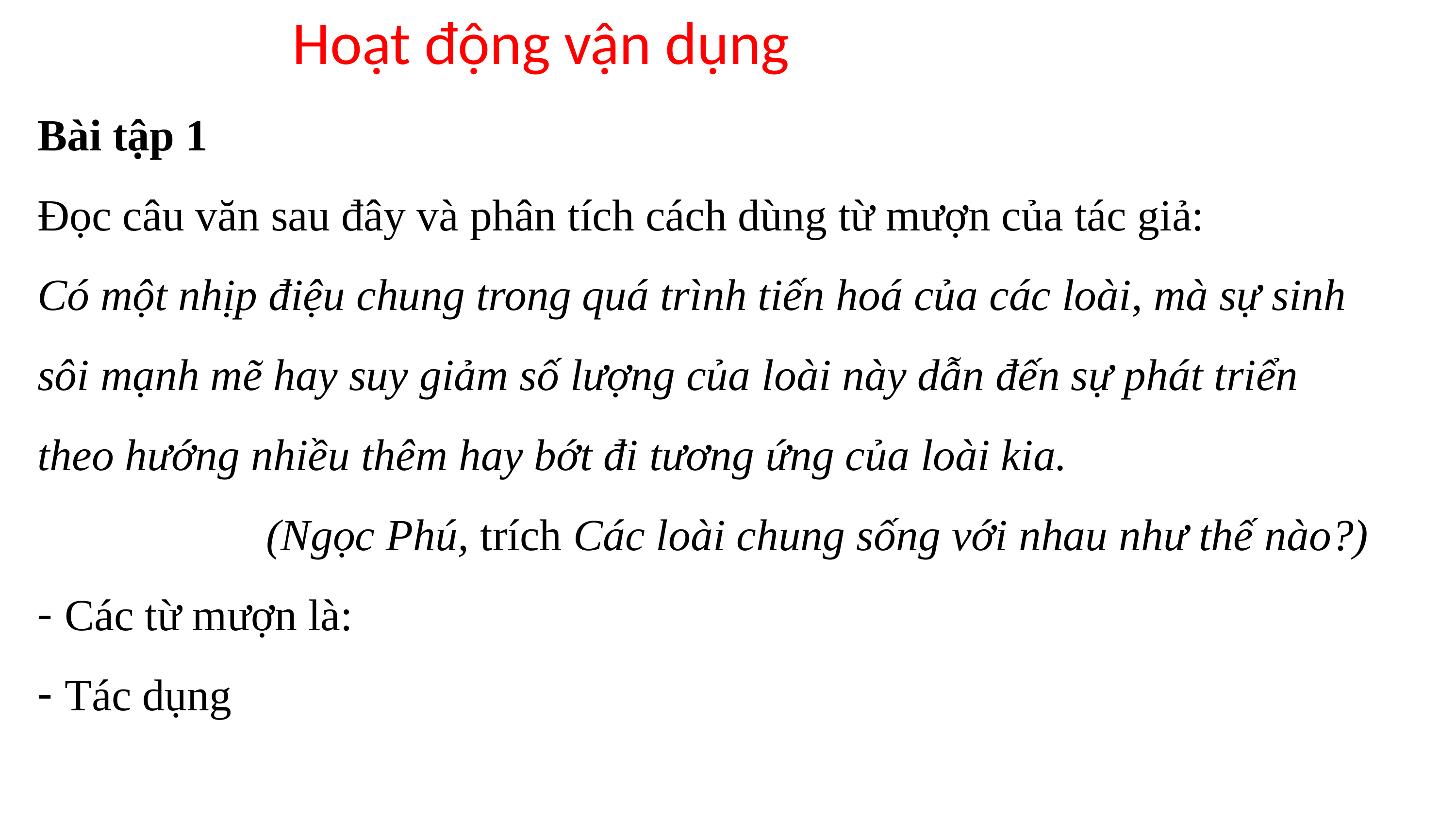

Hoạt động vận dụng
Bài tập 1
Đọc câu văn sau đây và phân tích cách dùng từ mượn của tác giả:
Có một nhịp điệu chung trong quá trình tiến hoá của các loài, mà sự sinh sôi mạnh mẽ hay suy giảm số lượng của loài này dẫn đến sự phát triển theo hướng nhiều thêm hay bớt đi tương ứng của loài kia.
(Ngọc Phú, trích Các loài chung sống với nhau như thế nào?)
Các từ mượn là:
Tác dụng